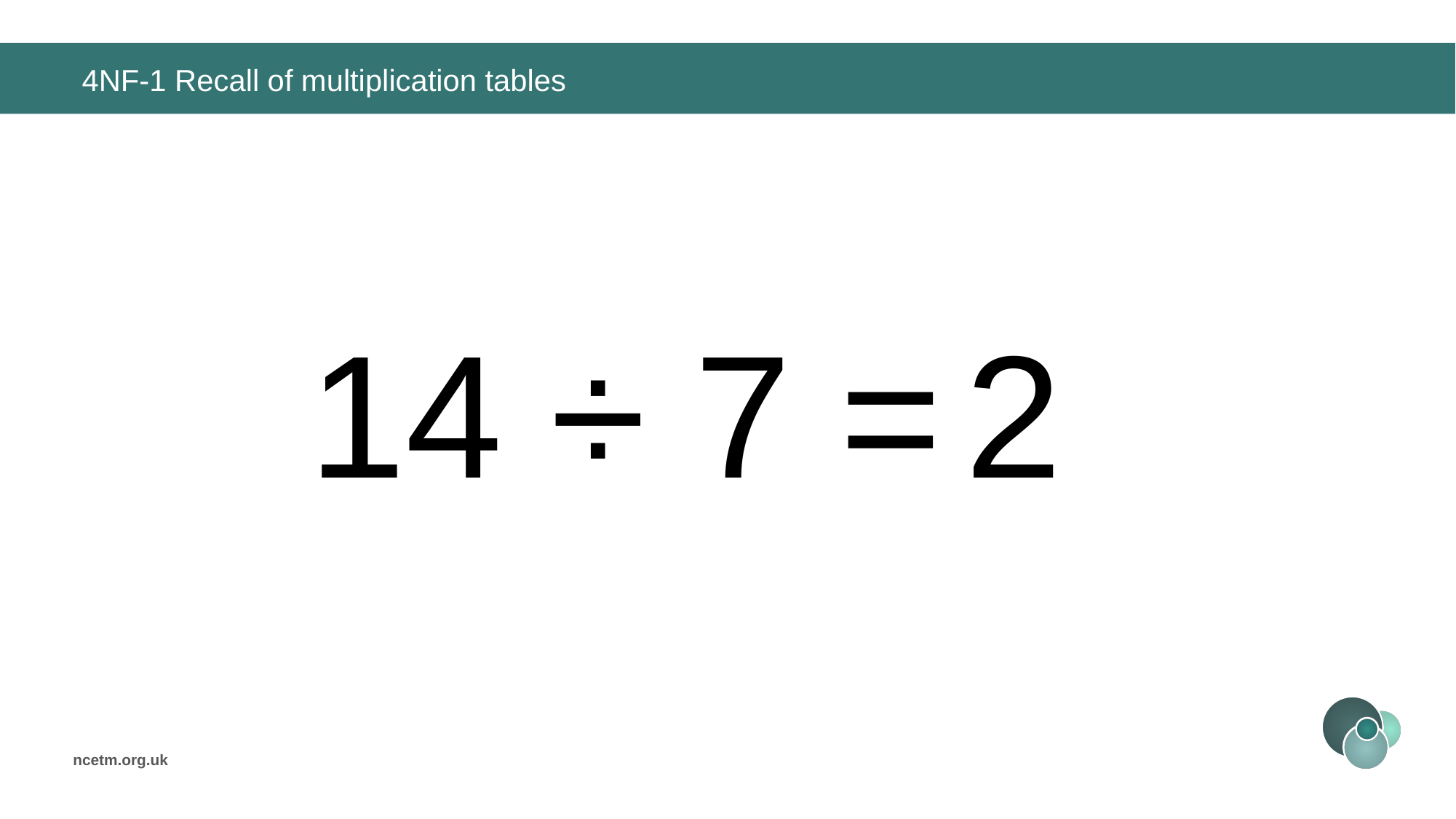

# 4NF-1 Recall of multiplication tables
14 ÷ 7 =
2